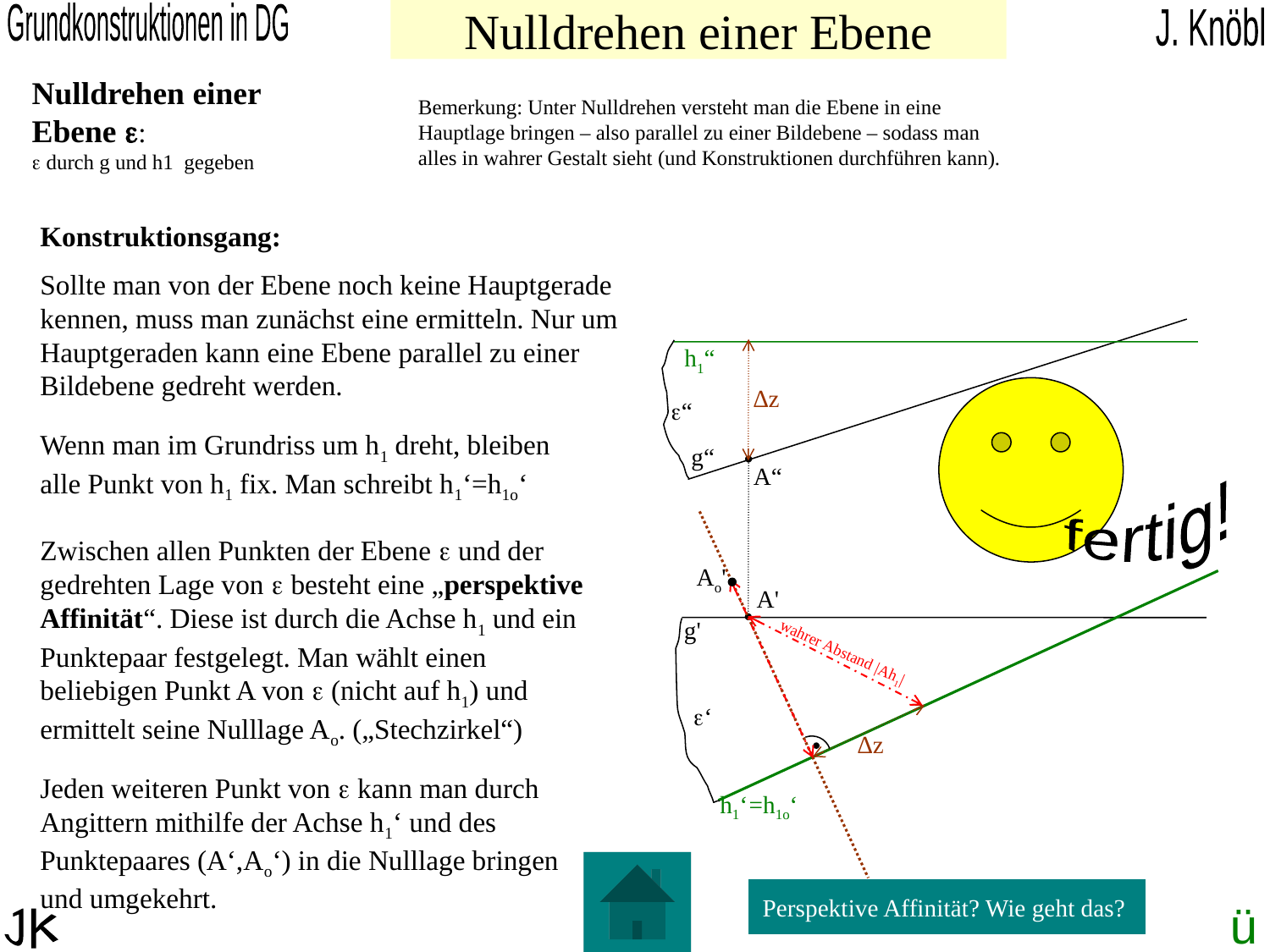

# Nulldrehen einer Ebene
Nulldrehen einer Ebene ε:
ε durch g und h1  gegeben
Bemerkung: Unter Nulldrehen versteht man die Ebene in eine Hauptlage bringen – also parallel zu einer Bildebene – sodass man alles in wahrer Gestalt sieht (und Konstruktionen durchführen kann).
Konstruktionsgang:
Sollte man von der Ebene noch keine Hauptgerade kennen, muss man zunächst eine ermitteln. Nur um Hauptgeraden kann eine Ebene parallel zu einer Bildebene gedreht werden.

h1“

fertig!
∆z
ε“
Wenn man im Grundriss um h1 dreht, bleiben alle Punkt von h1 fix. Man schreibt h1‘=h1o‘
g“

A“
Zwischen allen Punkten der Ebene ε und der gedrehten Lage von ε besteht eine „perspektive Affinität“. Diese ist durch die Achse h1 und ein Punktepaar festgelegt. Man wählt einen beliebigen Punkt A von ε (nicht auf h1) und ermittelt seine Nulllage Ao. („Stechzirkel“)
Ao'

A'

g'

wahrer Abstand |Ah1|
ε‘

∆z

Jeden weiteren Punkt von ε kann man durch Angittern mithilfe der Achse h1‘ und des Punktepaares (A‘,Ao‘) in die Nulllage bringen und umgekehrt.
h1‘
=h1o‘

Perspektive Affinität? Wie geht das?
ü